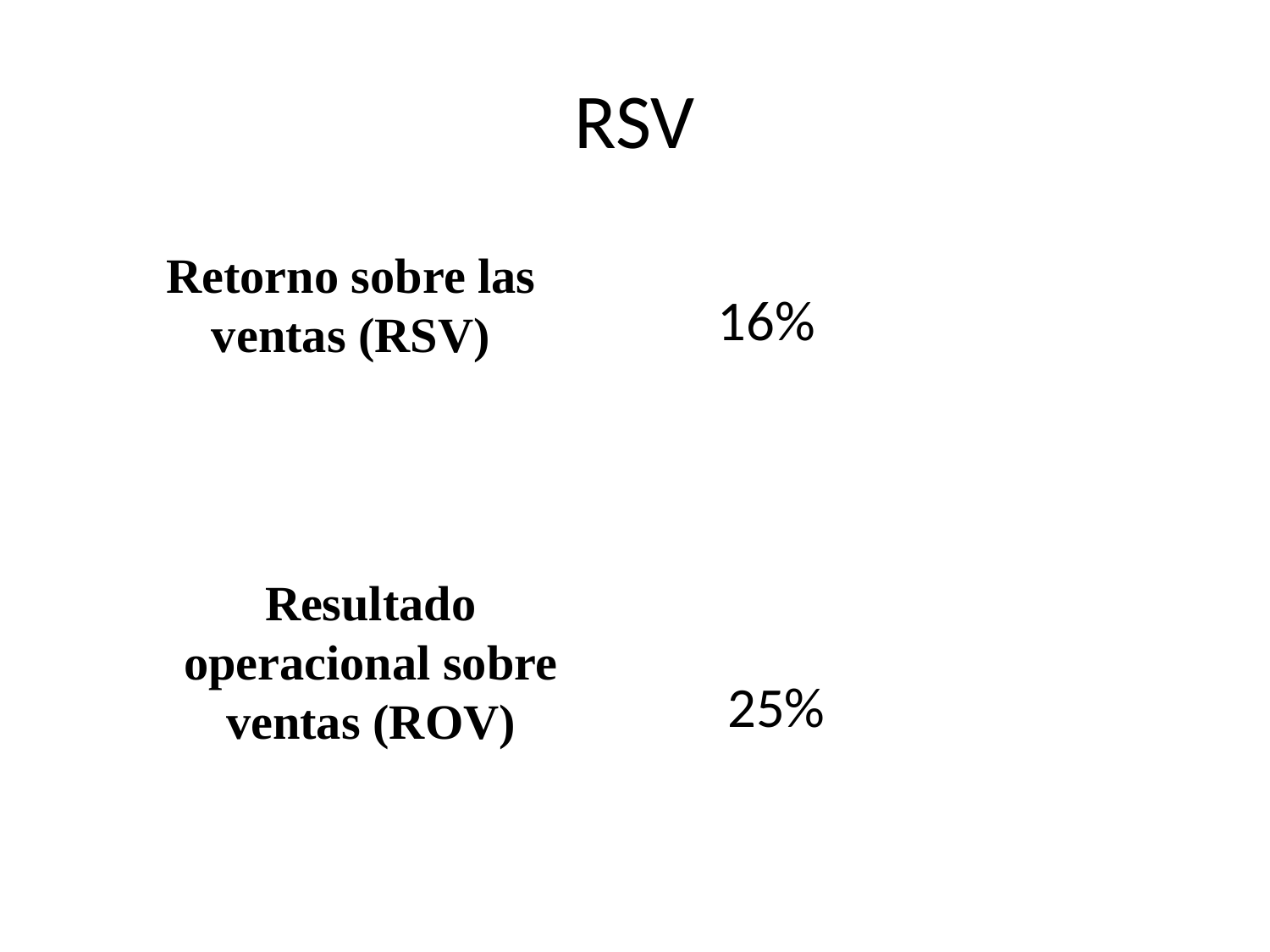

# RSV
Retorno sobre las ventas (RSV)
16%
Resultado operacional sobre ventas (ROV)
25%